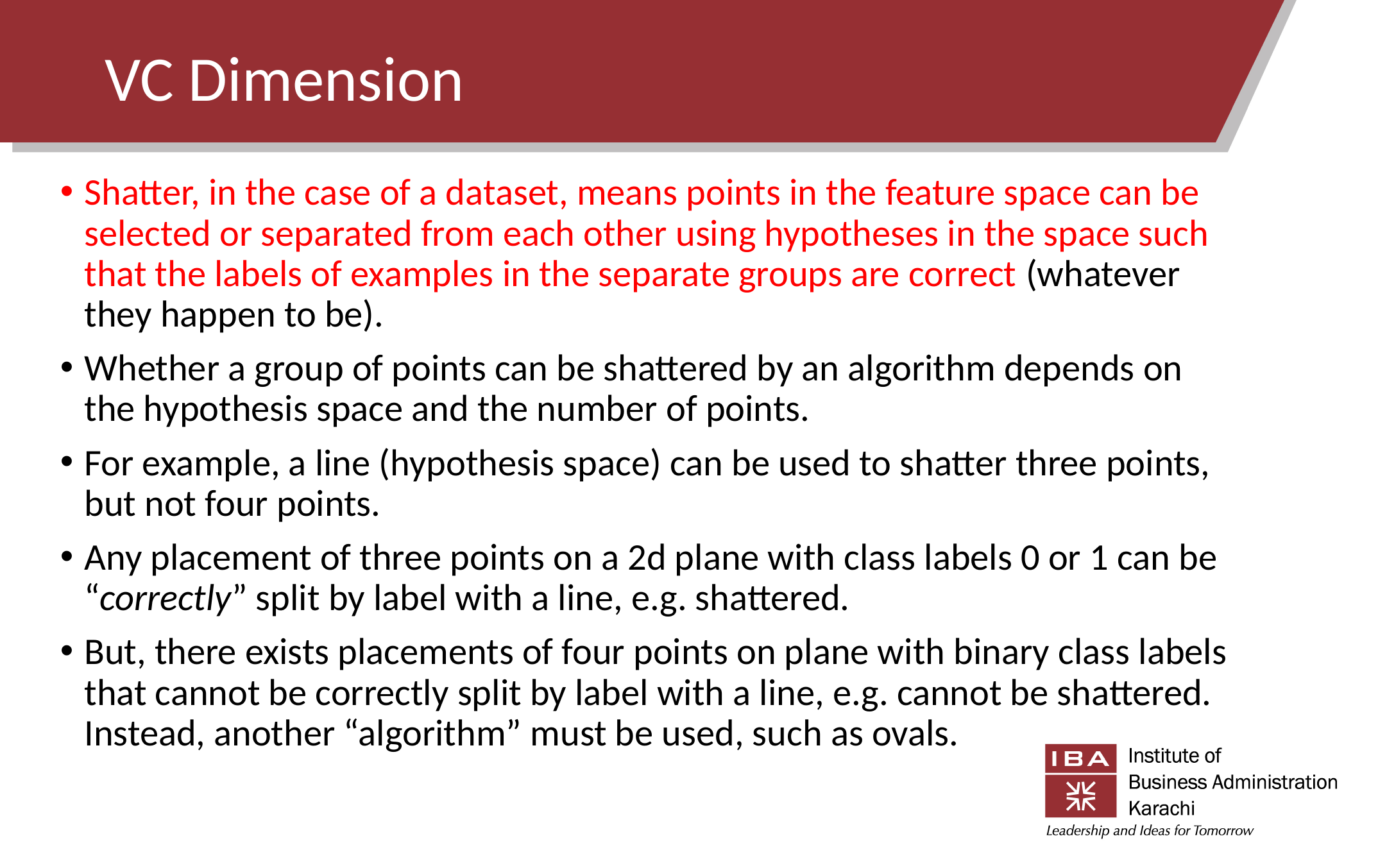

# VC Dimension
Shatter, in the case of a dataset, means points in the feature space can be selected or separated from each other using hypotheses in the space such that the labels of examples in the separate groups are correct (whatever they happen to be).
Whether a group of points can be shattered by an algorithm depends on the hypothesis space and the number of points.
For example, a line (hypothesis space) can be used to shatter three points, but not four points.
Any placement of three points on a 2d plane with class labels 0 or 1 can be “correctly” split by label with a line, e.g. shattered.
But, there exists placements of four points on plane with binary class labels that cannot be correctly split by label with a line, e.g. cannot be shattered. Instead, another “algorithm” must be used, such as ovals.